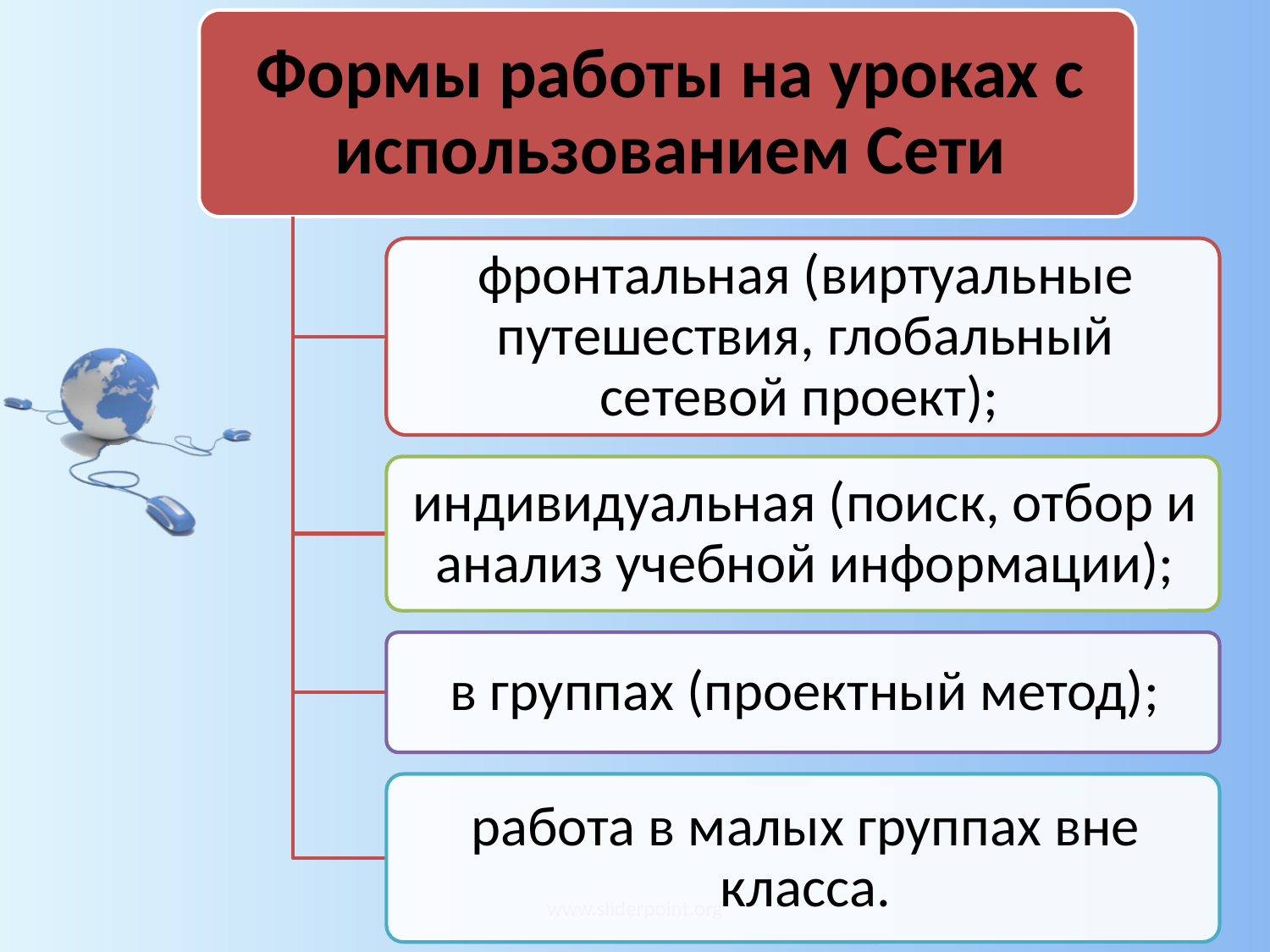

Формы работы на уроках с использованием Сети
фронтальная (виртуальные путешествия, глобальный сетевой проект);
индивидуальная (поиск, отбор и анализ учебной информации);
в группах (проектный метод);
работа в малых группах вне класса.
www.sliderpoint.org